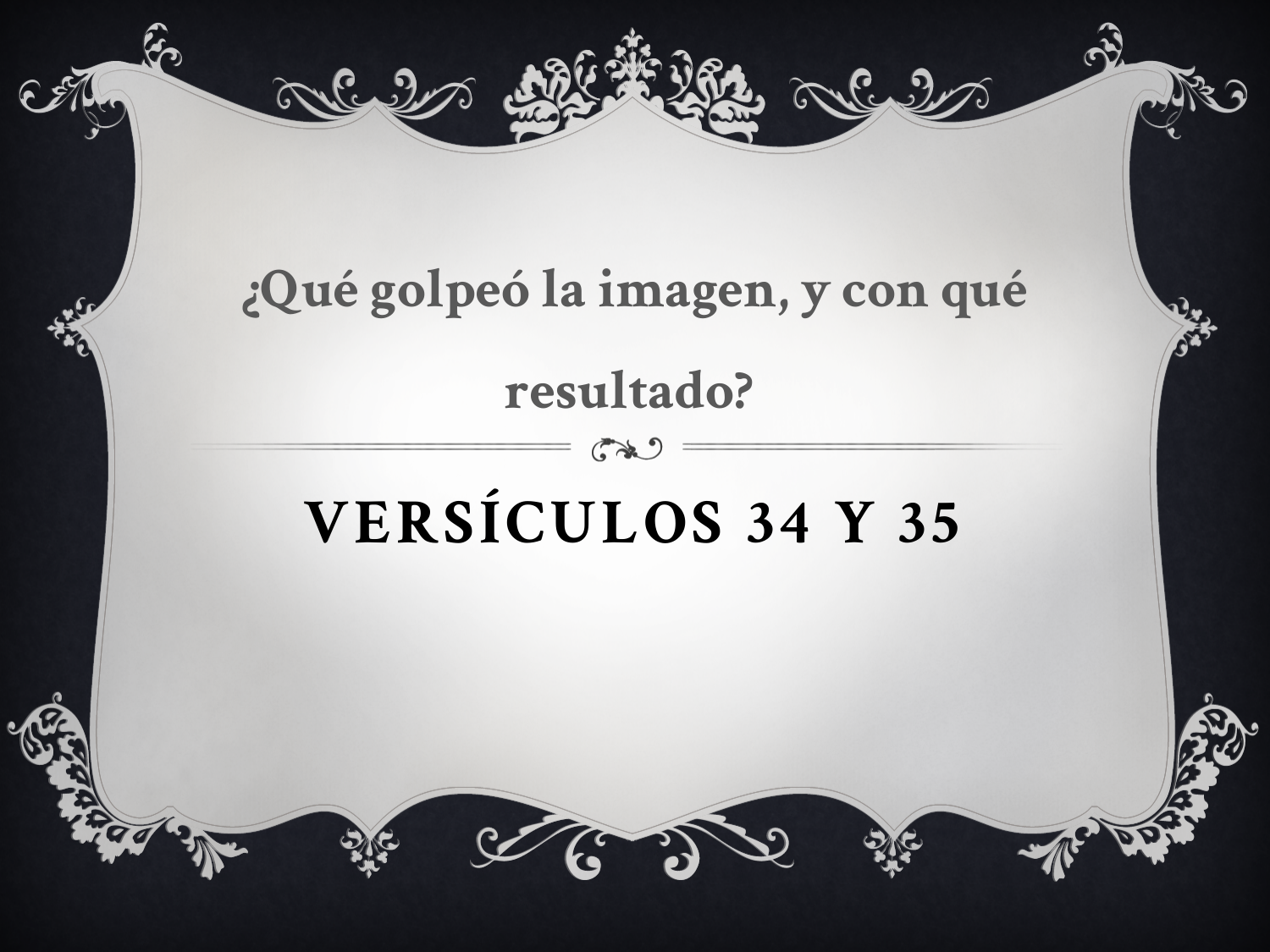

¿Qué golpeó la imagen, y con qué resultado?
# Versículos 34 y 35